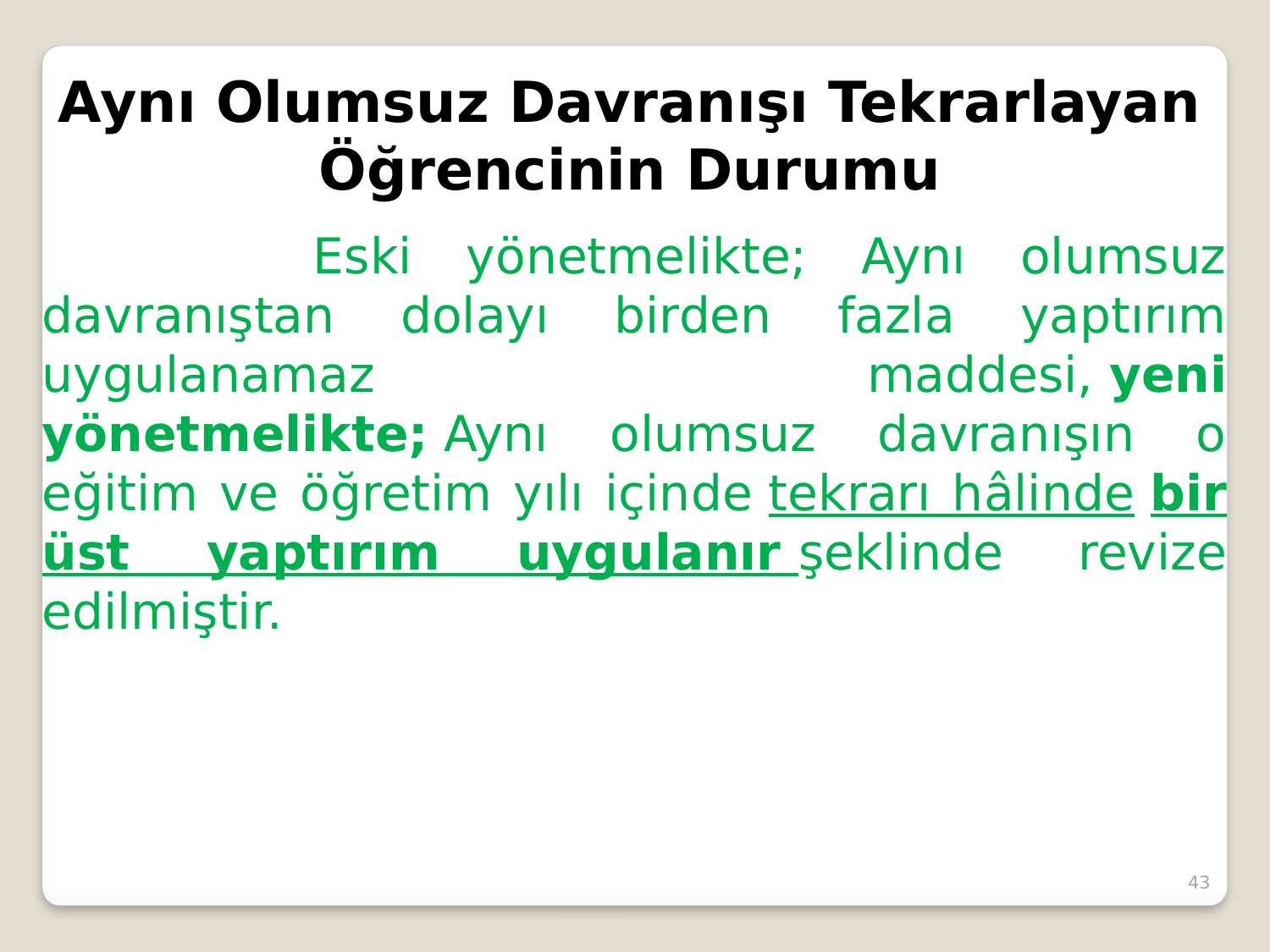

Aynı Olumsuz Davranışı Tekrarlayan Öğrencinin Durumu

     Eski yönetmelikte; Aynı olumsuz davranıştan dolayı birden fazla yaptırım uygulanamaz maddesi, yeni yönetmelikte; Aynı olumsuz davranışın o eğitim ve öğretim yılı içinde tekrarı hâlinde bir üst yaptırım uygulanır şeklinde revize edilmiştir.
43